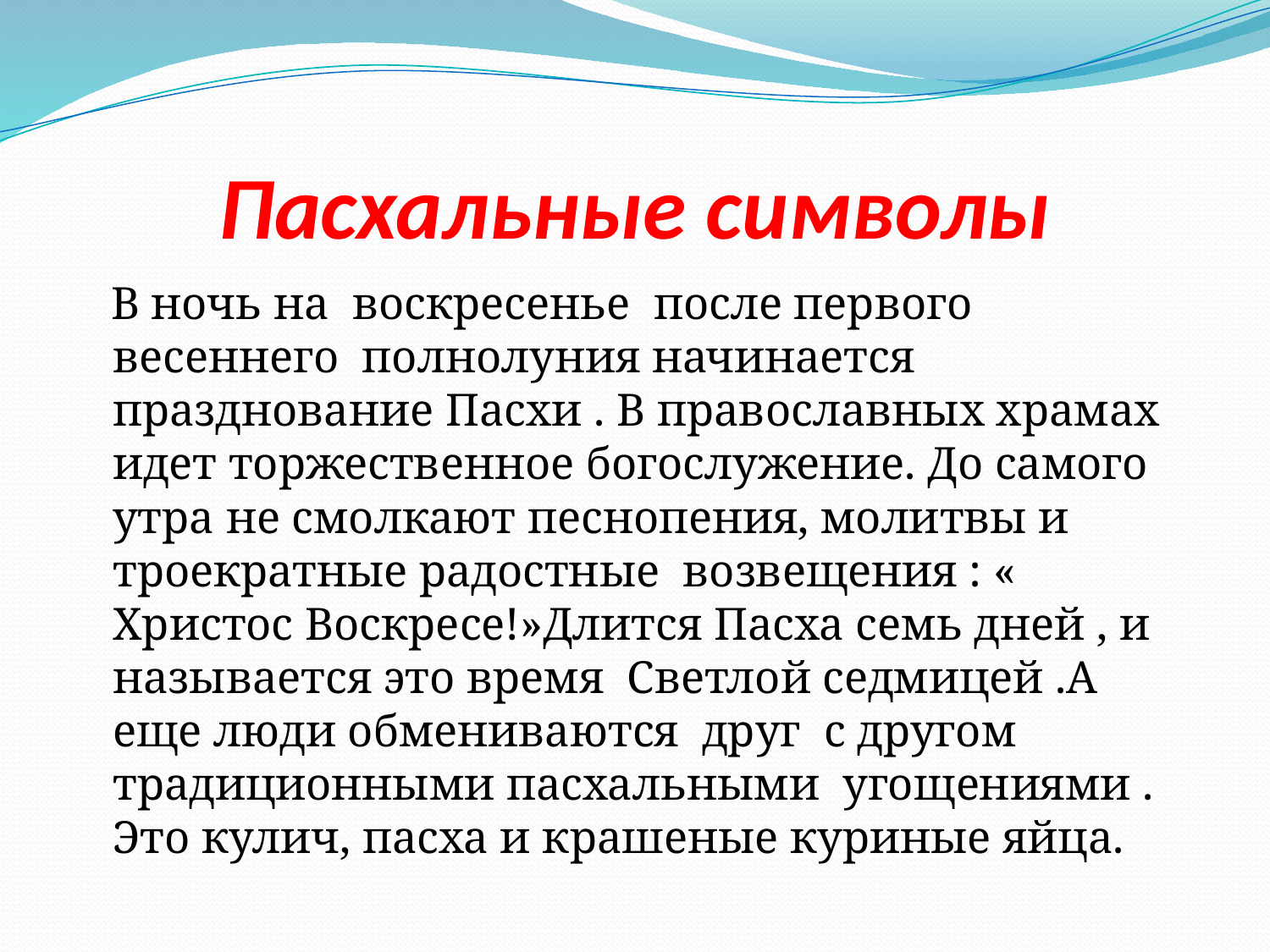

# Пасхальные символы
   В ночь на  воскресенье  после первого весеннего  полнолуния начинается  празднование Пасхи . В православных храмах идет торжественное богослужение. До самого утра не смолкают песнопения, молитвы и троекратные радостные  возвещения : « Христос Воскресе!»Длится Пасха семь дней , и называется это время  Светлой седмицей .А еще люди обмениваются  друг  с другом  традиционными пасхальными  угощениями . Это кулич, пасха и крашеные куриные яйца.